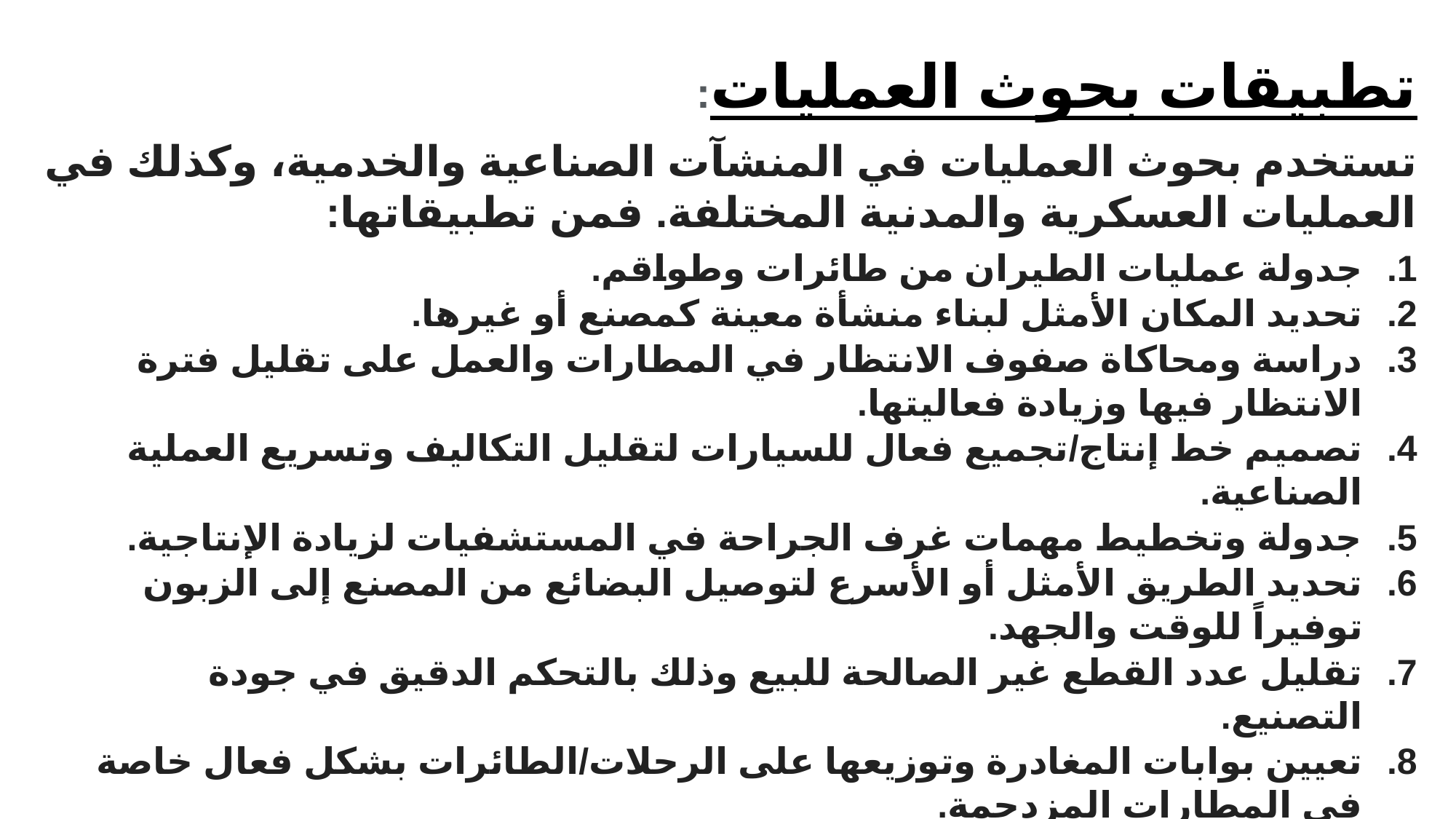

تطبيقات بحوث العمليات:
تستخدم بحوث العمليات في المنشآت الصناعية والخدمية، وكذلك في العمليات العسكرية والمدنية المختلفة. فمن تطبيقاتها:
جدولة عمليات الطيران من طائرات وطواقم.
تحديد المكان الأمثل لبناء منشأة معينة كمصنع أو غيرها.
دراسة ومحاكاة صفوف الانتظار في المطارات والعمل على تقليل فترة الانتظار فيها وزيادة فعاليتها.
تصميم خط إنتاج/تجميع فعال للسيارات لتقليل التكاليف وتسريع العملية الصناعية.
جدولة وتخطيط مهمات غرف الجراحة في المستشفيات لزيادة الإنتاجية.
تحديد الطريق الأمثل أو الأسرع لتوصيل البضائع من المصنع إلى الزبون توفيراً للوقت والجهد.
تقليل عدد القطع غير الصالحة للبيع وذلك بالتحكم الدقيق في جودة التصنيع.
تعيين بوابات المغادرة وتوزيعها على الرحلات/الطائرات بشكل فعال خاصة في المطارات المزدحمة.
دراسة ومحاكاة الإشارات المرورية في التقاطعات والعمل على تطويرها لزيادة تدفق المركبات وتقليل الانتظار.
دراسة سلسلة الإمداد التي تتخذها السلعة من المواد الخام إلى المنتج النهائي.
التأكد من وجود المنتجات على رف البيع لخدمة الزبائن بشكل أفضل وذلك بتحديد الكمية المثلى للطلب من الموزع